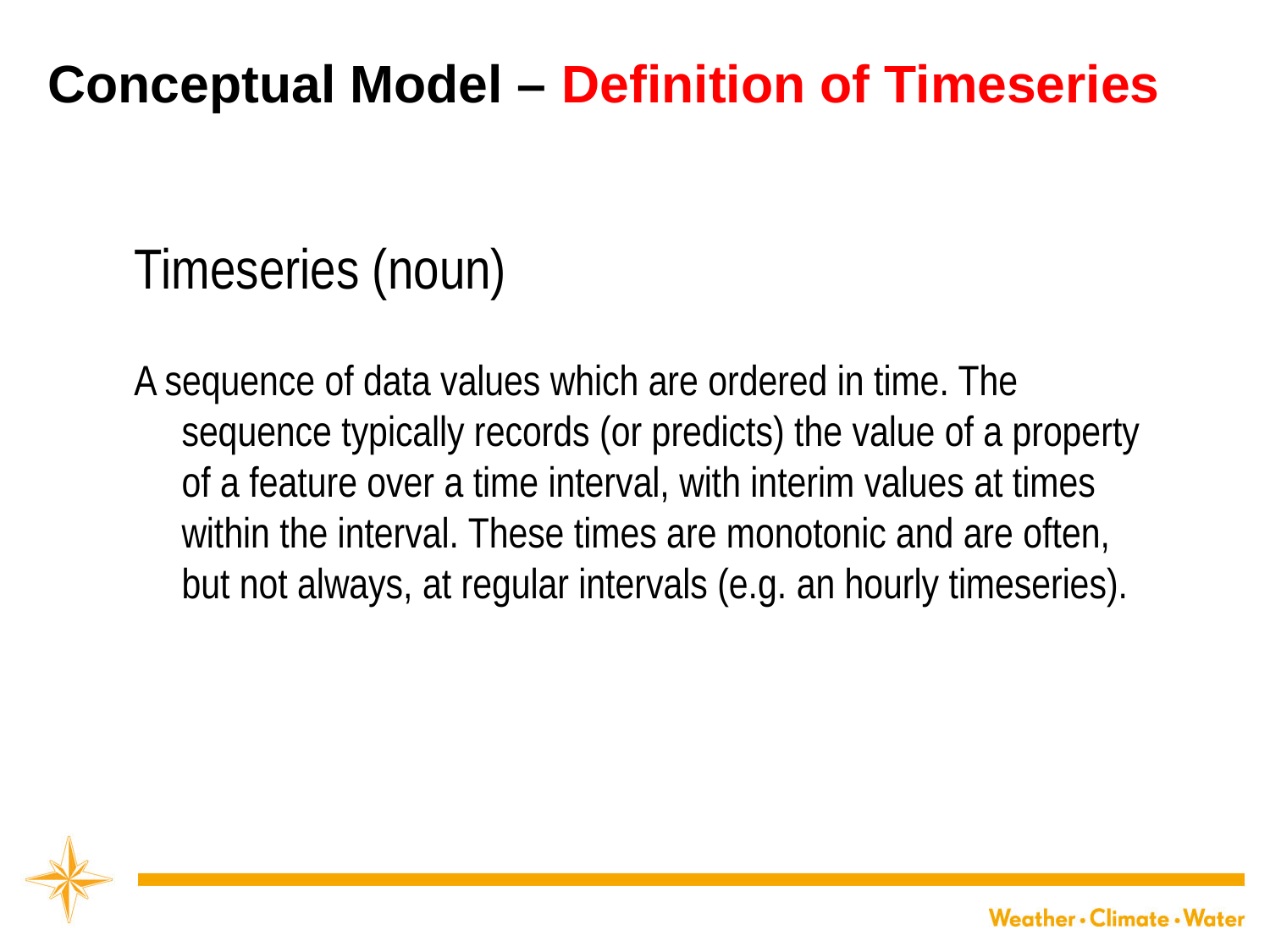

# Conceptual Model – Definition of Timeseries
Timeseries (noun)
A sequence of data values which are ordered in time. The sequence typically records (or predicts) the value of a property of a feature over a time interval, with interim values at times within the interval. These times are monotonic and are often, but not always, at regular intervals (e.g. an hourly timeseries).